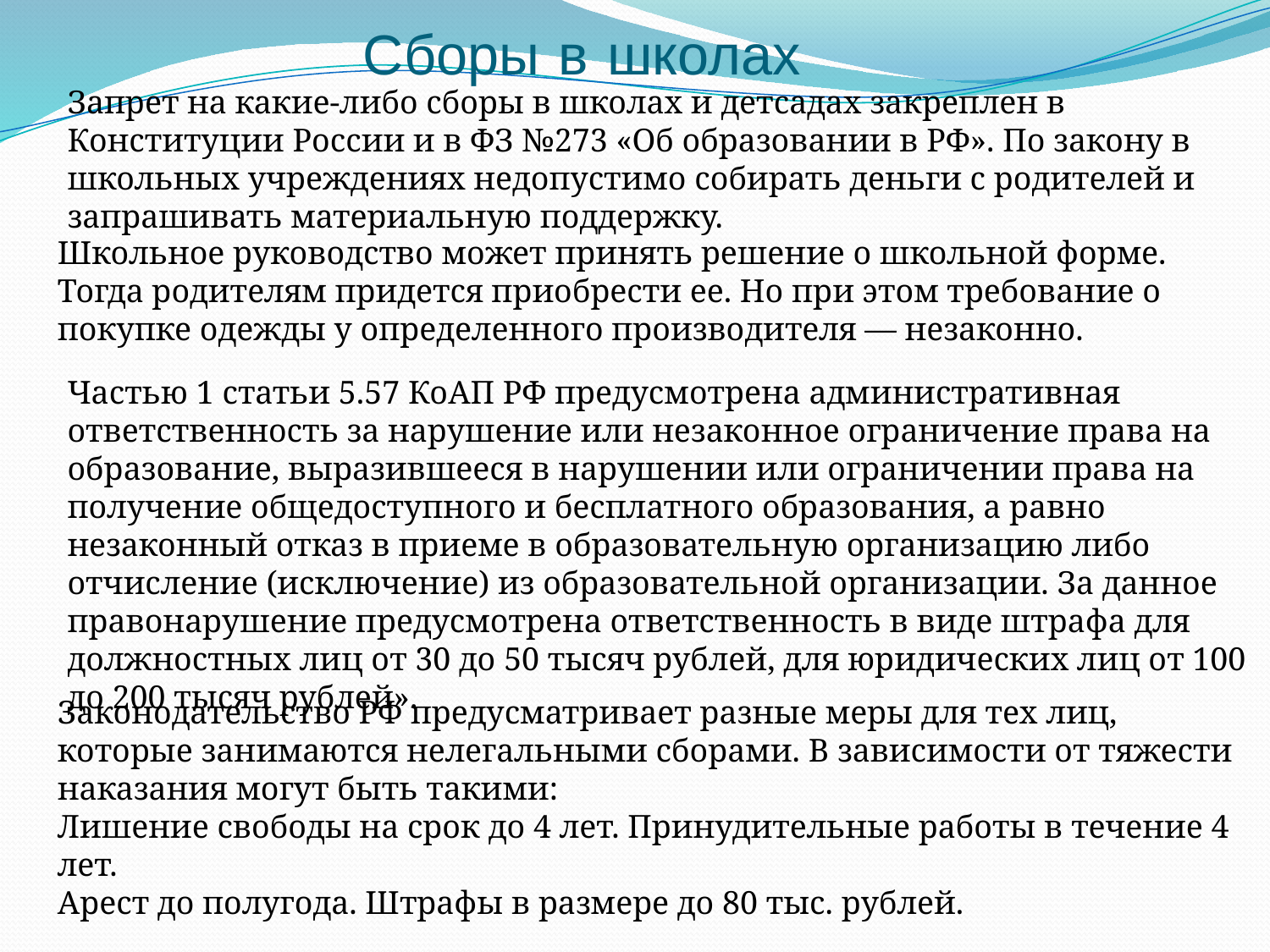

# Сборы в школах
Запрет на какие-либо сборы в школах и детсадах закреплен в Конституции России и в ФЗ №273 «Об образовании в РФ». По закону в школьных учреждениях недопустимо собирать деньги с родителей и запрашивать материальную поддержку.
Школьное руководство может принять решение о школьной форме. Тогда родителям придется приобрести ее. Но при этом требование о покупке одежды у определенного производителя — незаконно.
Частью 1 статьи 5.57 КоАП РФ предусмотрена административная ответственность за нарушение или незаконное ограничение права на образование, выразившееся в нарушении или ограничении права на получение общедоступного и бесплатного образования, а равно незаконный отказ в приеме в образовательную организацию либо отчисление (исключение) из образовательной организации. За данное правонарушение предусмотрена ответственность в виде штрафа для должностных лиц от 30 до 50 тысяч рублей, для юридических лиц от 100 до 200 тысяч рублей».
Законодательство РФ предусматривает разные меры для тех лиц, которые занимаются нелегальными сборами. В зависимости от тяжести наказания могут быть такими:
Лишение свободы на срок до 4 лет. Принудительные работы в течение 4 лет.
Арест до полугода. Штрафы в размере до 80 тыс. рублей.